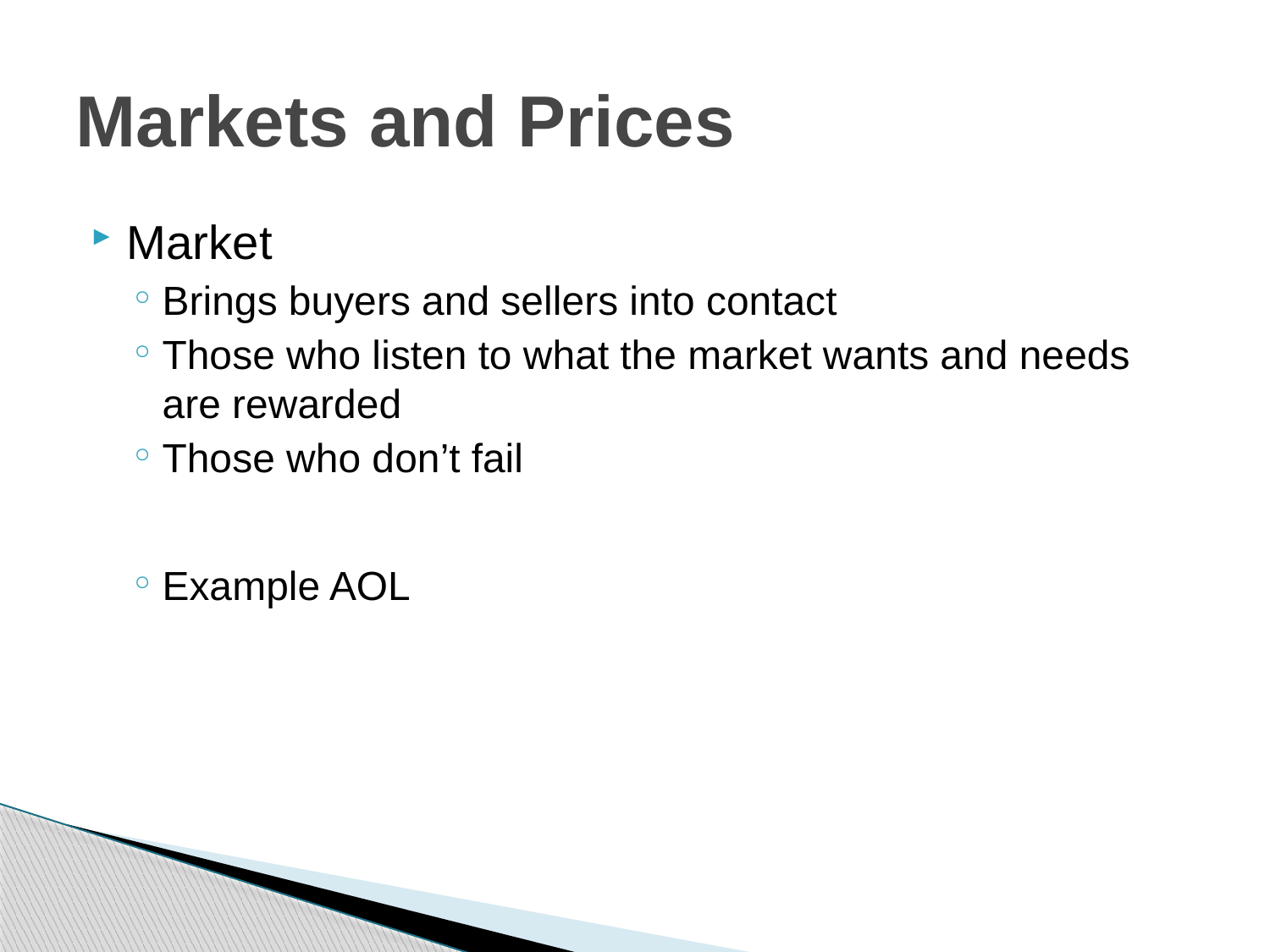

# Markets and Prices
Market
Brings buyers and sellers into contact
Those who listen to what the market wants and needs are rewarded
Those who don’t fail

Example AOL